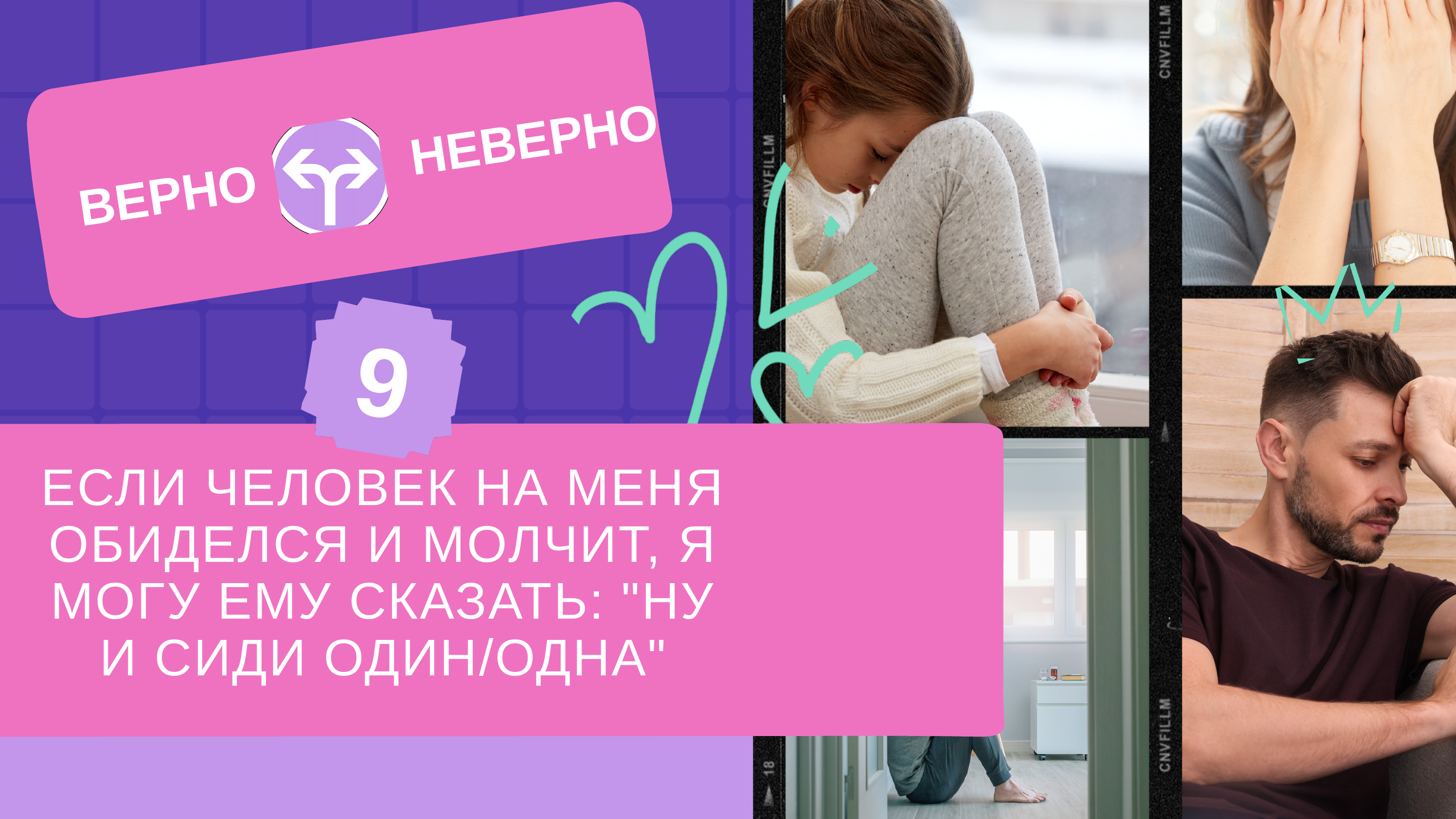

НЕВЕРНО

ВЕРНО

9

ЕСЛИ ЧЕЛОВЕК НА МЕНЯ ОБИДЕЛСЯ И МОЛЧИТ, Я МОГУ ЕМУ СКАЗАТЬ: "НУ И СИДИ ОДИН/ОДНА"